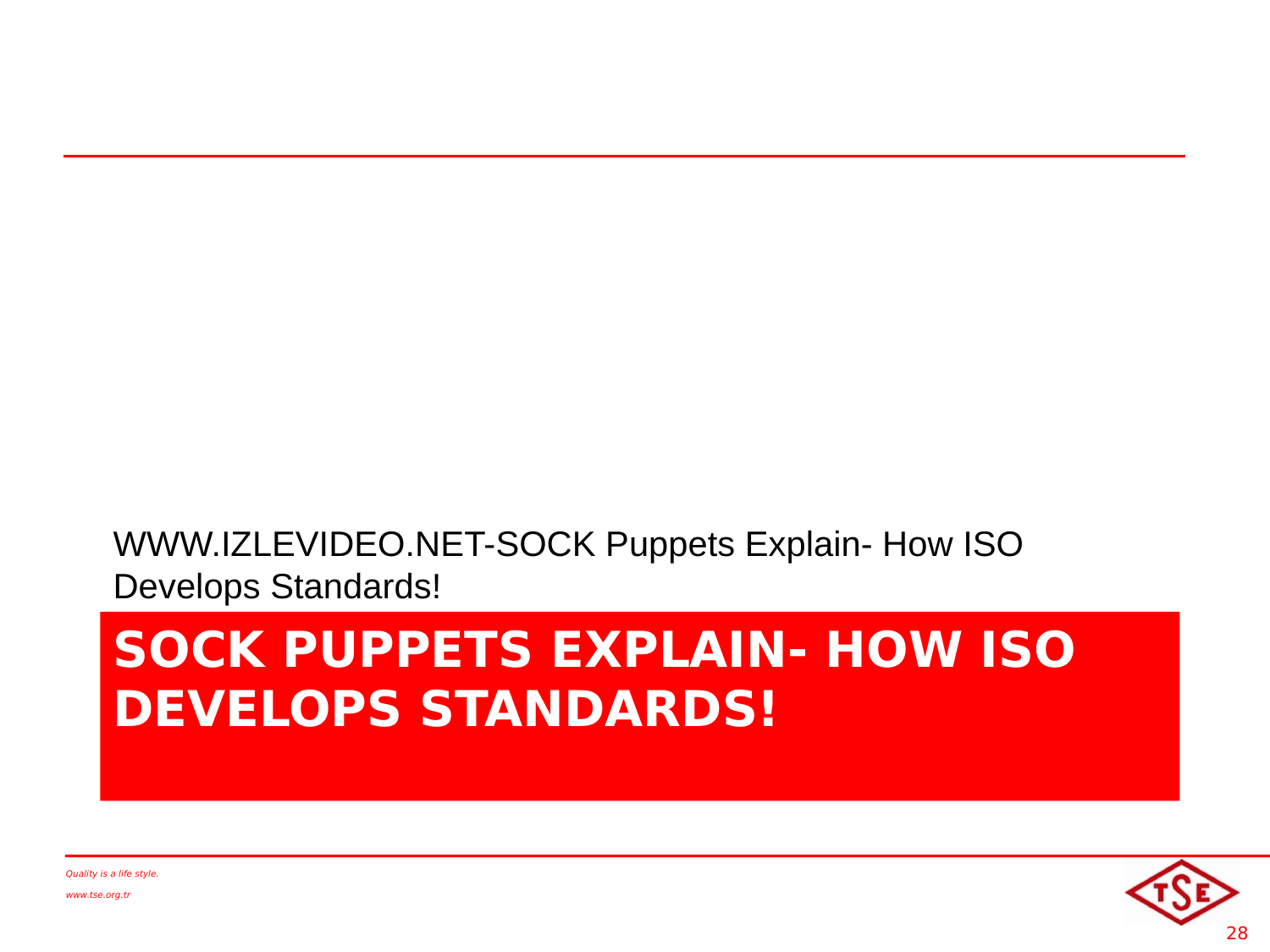

WWW.IZLEVIDEO.NET-SOCK Puppets Explain- How ISO Develops Standards!
# SOCK Puppets Explain- How ISO Develops Standards!
Quality is a life style.

www.tse.org.tr
28